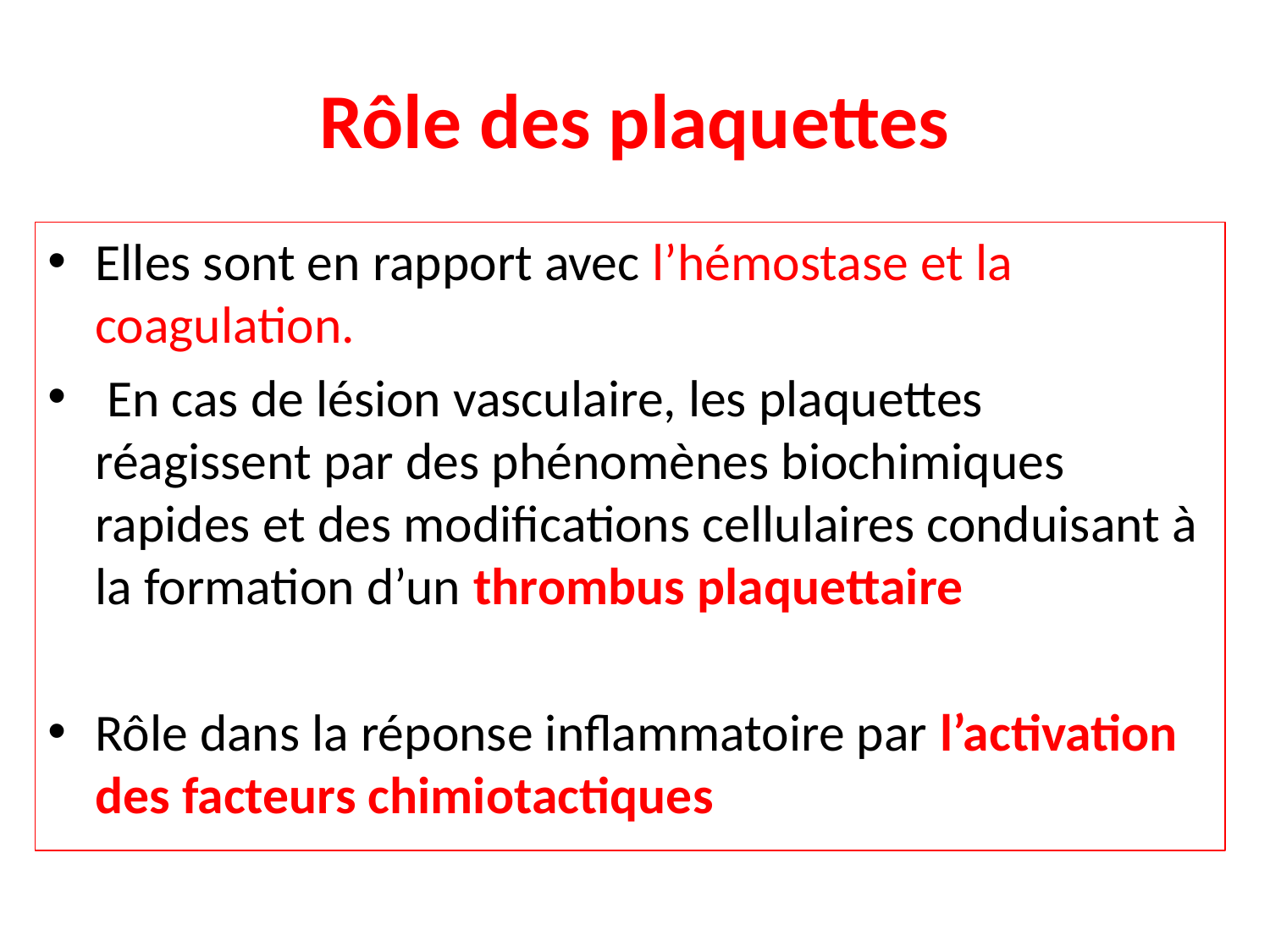

# Rôle des plaquettes
Elles sont en rapport avec l’hémostase et la coagulation.
 En cas de lésion vasculaire, les plaquettes réagissent par des phénomènes biochimiques rapides et des modifications cellulaires conduisant à la formation d’un thrombus plaquettaire

Rôle dans la réponse inflammatoire par l’activation des facteurs chimiotactiques